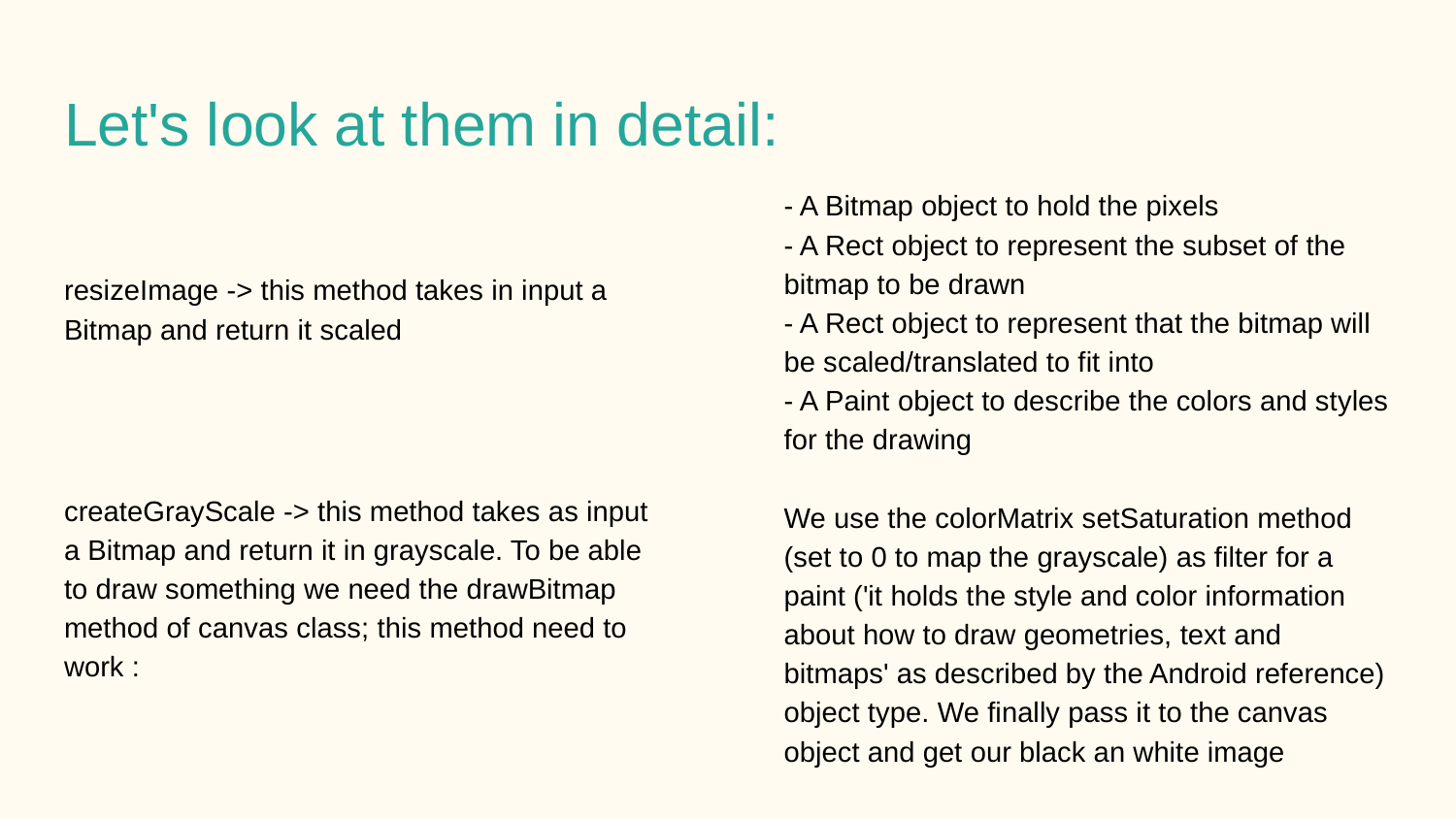

# Let's look at them in detail:
- A Bitmap object to hold the pixels
- A Rect object to represent the subset of the bitmap to be drawn
- A Rect object to represent that the bitmap will be scaled/translated to fit into
- A Paint object to describe the colors and styles for the drawing
We use the colorMatrix setSaturation method (set to 0 to map the grayscale) as filter for a paint ('it holds the style and color information about how to draw geometries, text and bitmaps' as described by the Android reference) object type. We finally pass it to the canvas object and get our black an white image

resizeImage -> this method takes in input a Bitmap and return it scaled

createGrayScale -> this method takes as input a Bitmap and return it in grayscale. To be able to draw something we need the drawBitmap method of canvas class; this method need to work :